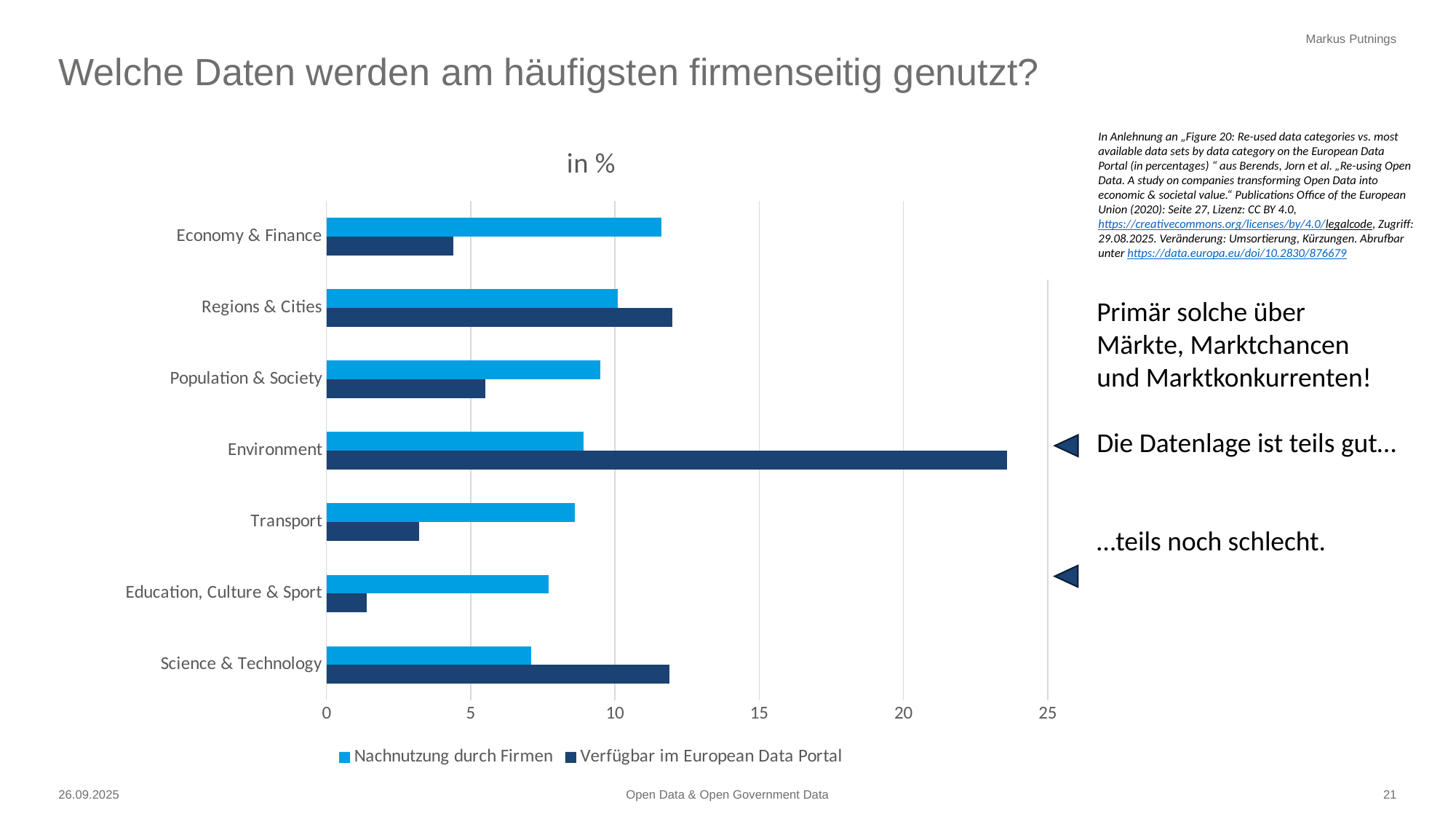

Markus Putnings
Welche Daten werden am häufigsten firmenseitig genutzt?
In Anlehnung an „Figure 20: Re-used data categories vs. most available data sets by data category on the European Data Portal (in percentages) “ aus Berends, Jorn et al. „Re-using Open Data. A study on companies transforming Open Data into economic & societal value.“ Publications Office of the European Union (2020): Seite 27, Lizenz: CC BY 4.0, https://creativecommons.org/licenses/by/4.0/legalcode, Zugriff: 29.08.2025. Veränderung: Umsortierung, Kürzungen. Abrufbar unter https://data.europa.eu/doi/10.2830/876679

### Chart: in %

| Category | Verfügbar im European Data Portal | Nachnutzung durch Firmen |
|---|---|---|
| Science & Technology | 11.9 | 7.1 |
| Education, Culture & Sport | 1.4 | 7.7 |
| Transport | 3.2 | 8.6 |
| Environment | 23.6 | 8.9 |
| Population & Society | 5.5 | 9.5 |
| Regions & Cities | 12.0 | 10.1 |
| Economy & Finance | 4.4 | 11.6 |
Primär solche über Märkte, Marktchancen und Marktkonkurrenten!

Die Datenlage ist teils gut…

…teils noch schlecht.

26.09.2025

Open Data & Open Government Data

21